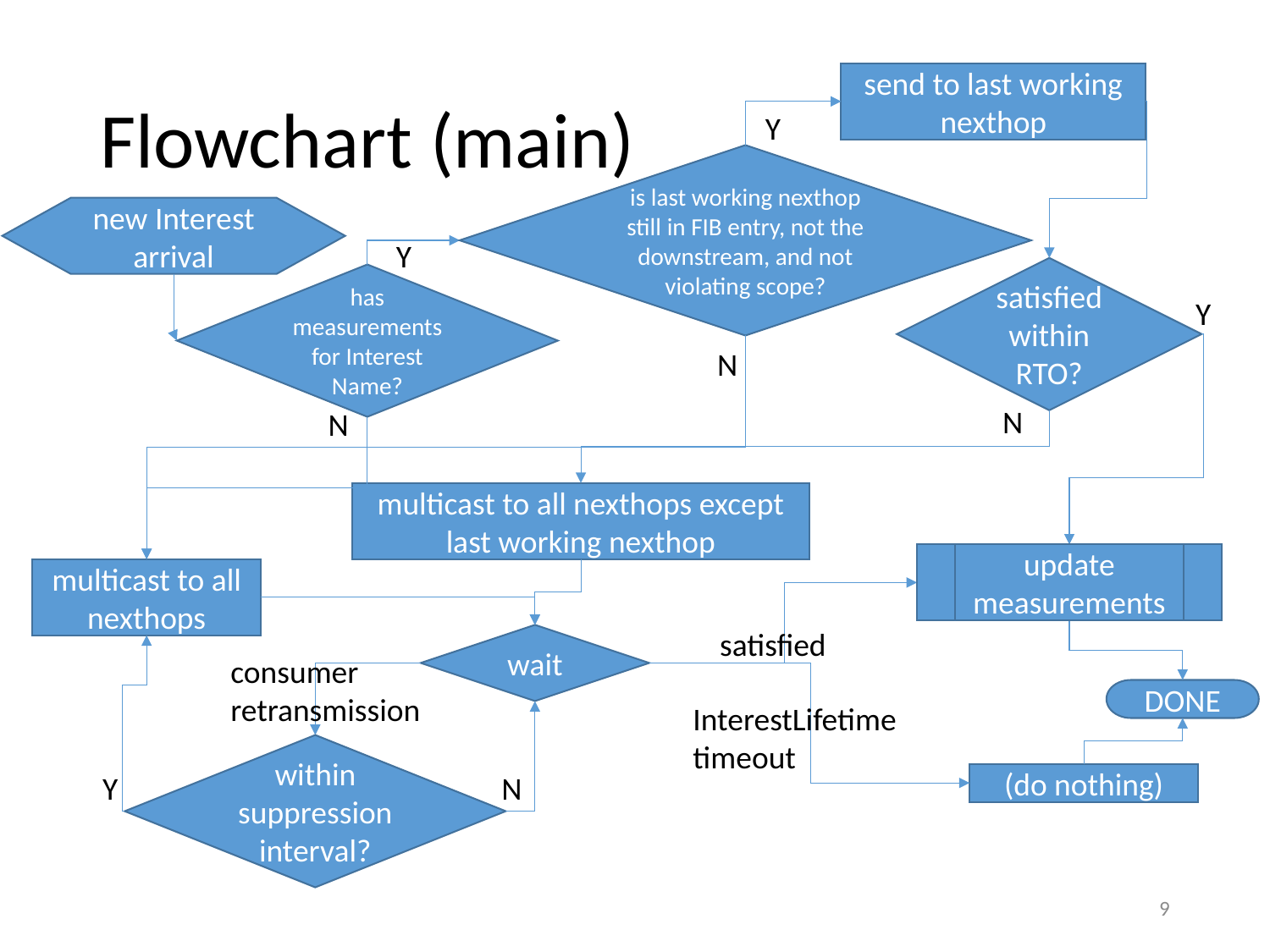

# Flowchart (main)
send to last working nexthop
Y
is last working nexthop still in FIB entry, not the downstream, and not violating scope?
new Interest arrival
Y
satisfied within RTO?
has measurements for Interest Name?
Y
N
N
N
multicast to all nexthops except last working nexthop
update measurements
multicast to all nexthops
satisfied
wait
consumer retransmission
DONE
InterestLifetime timeout
within suppression interval?
Y
N
(do nothing)
9